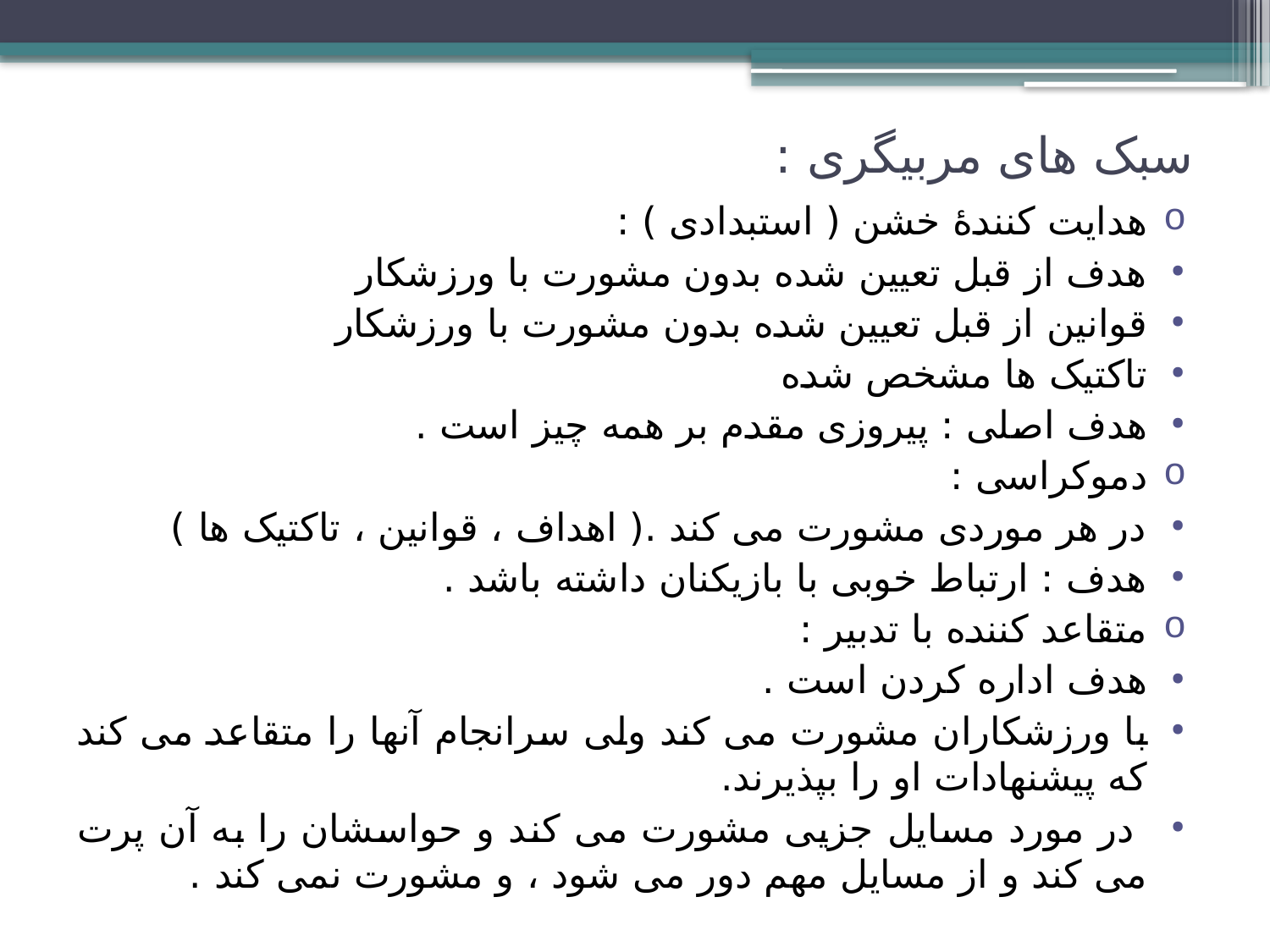

# سبک های مربیگری :
هدایت کنندۀ خشن ( استبدادی ) :
هدف از قبل تعیین شده بدون مشورت با ورزشکار
قوانین از قبل تعیین شده بدون مشورت با ورزشکار
تاکتیک ها مشخص شده
هدف اصلی : پیروزی مقدم بر همه چیز است .
دموکراسی :
در هر موردی مشورت می کند .( اهداف ، قوانین ، تاکتیک ها )
هدف : ارتباط خوبی با بازیکنان داشته باشد .
متقاعد کننده با تدبیر :
هدف اداره کردن است .
با ورزشکاران مشورت می کند ولی سرانجام آنها را متقاعد می کند که پیشنهادات او را بپذیرند.
 در مورد مسایل جزیی مشورت می کند و حواسشان را به آن پرت می کند و از مسایل مهم دور می شود ، و مشورت نمی کند .